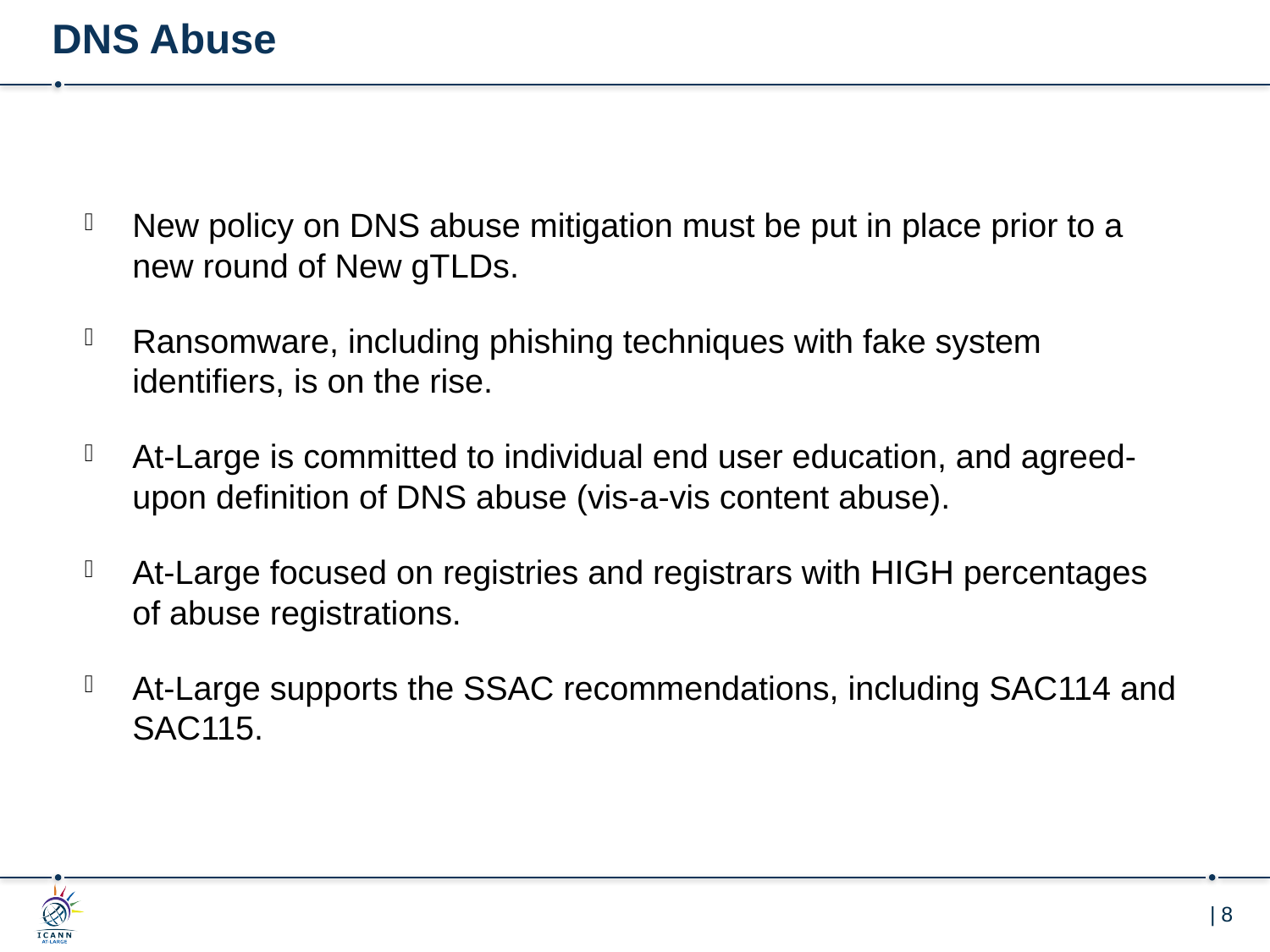

# DNS Abuse
New policy on DNS abuse mitigation must be put in place prior to a new round of New gTLDs.
Ransomware, including phishing techniques with fake system identifiers, is on the rise.
At-Large is committed to individual end user education, and agreed-upon definition of DNS abuse (vis-a-vis content abuse).
At-Large focused on registries and registrars with HIGH percentages of abuse registrations.
At-Large supports the SSAC recommendations, including SAC114 and SAC115.